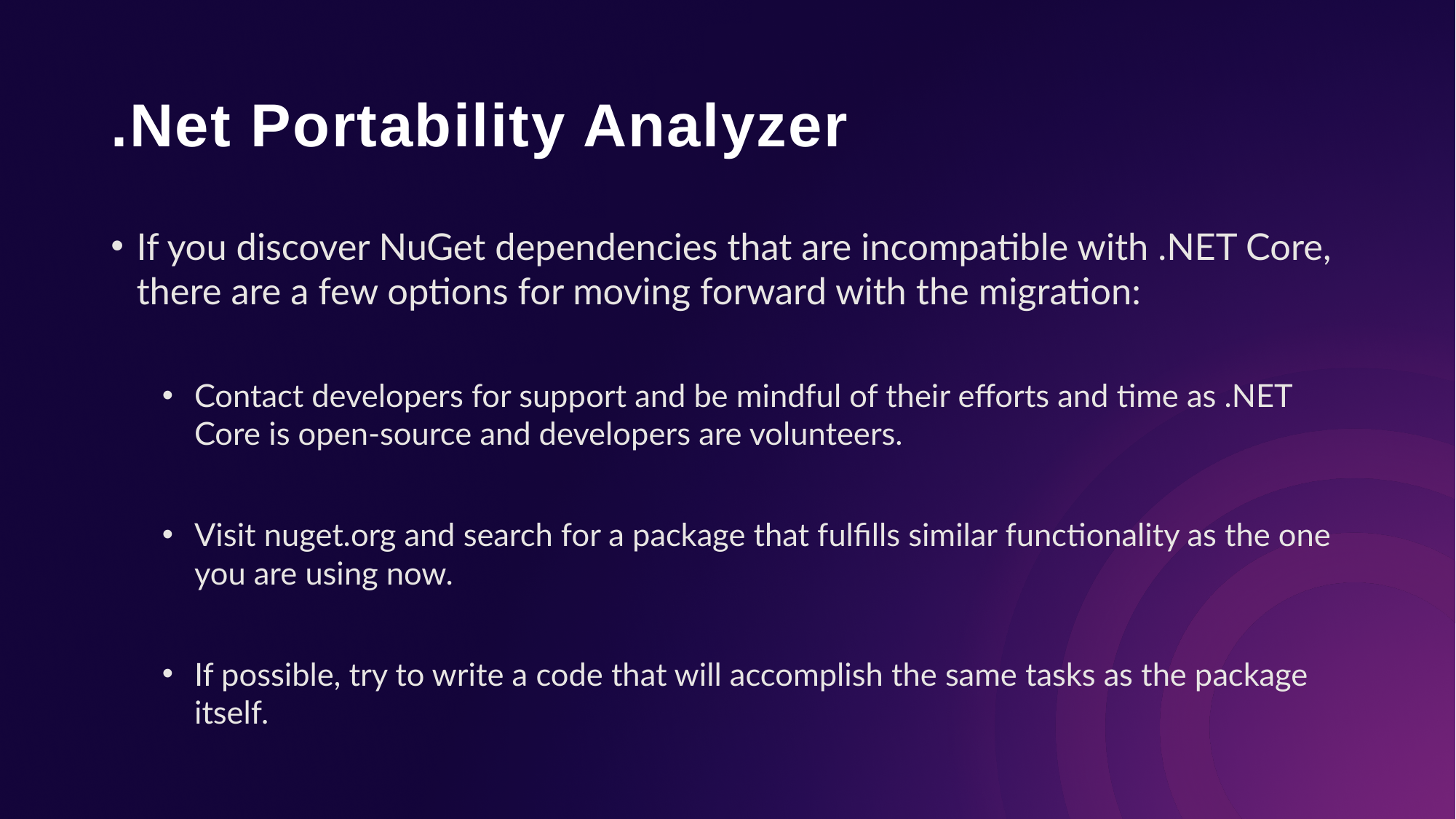

# .Net Portability Analyzer
If you discover NuGet dependencies that are incompatible with .NET Core, there are a few options for moving forward with the migration:

Contact developers for support and be mindful of their efforts and time as .NET Core is open-source and developers are volunteers.

Visit nuget.org and search for a package that fulfills similar functionality as the one you are using now.

If possible, try to write a code that will accomplish the same tasks as the package itself.